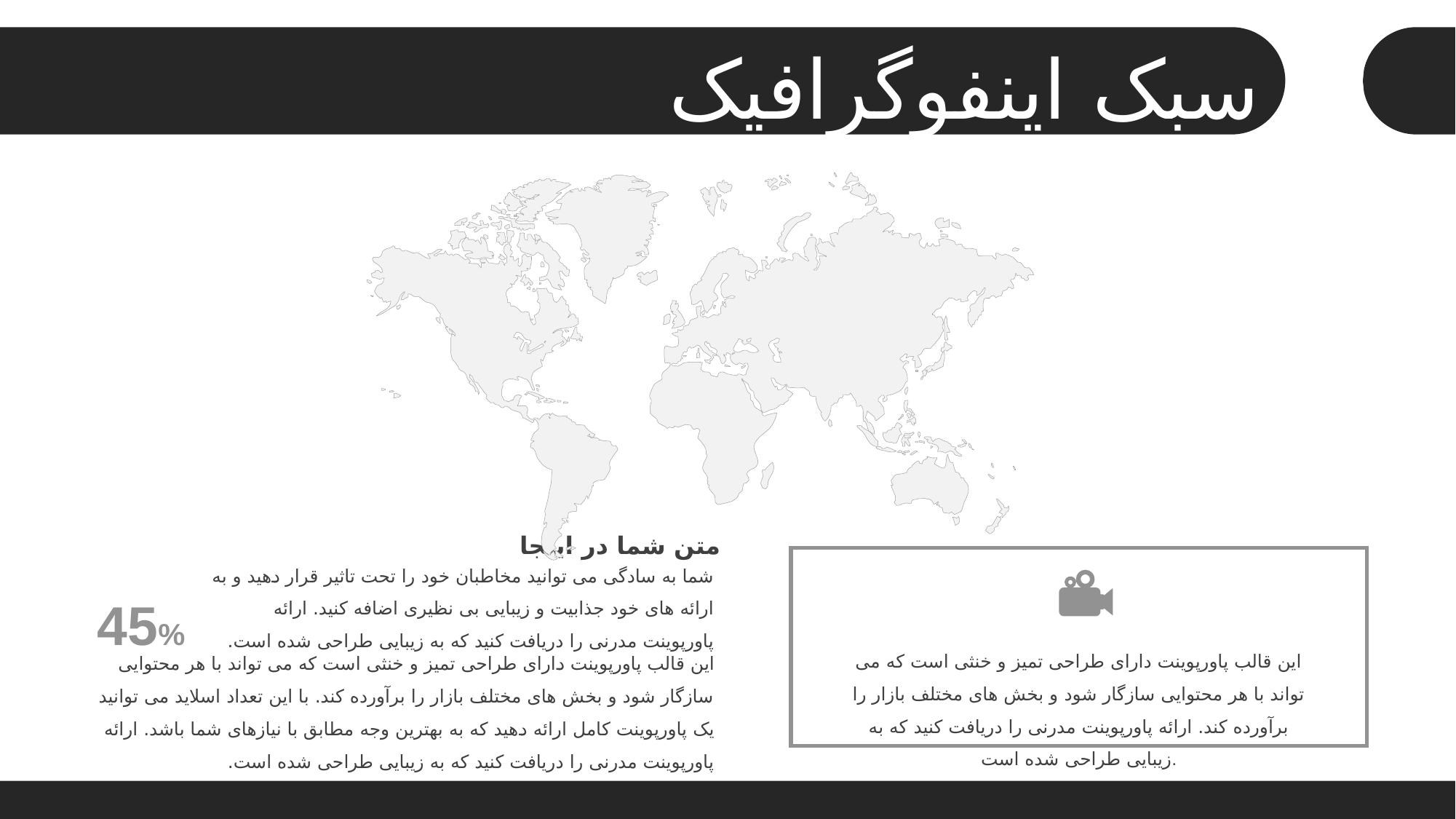

سبک اینفوگرافیک

متن شما در اینجا
شما به سادگی می توانید مخاطبان خود را تحت تاثیر قرار دهید و به ارائه های خود جذابیت و زیبایی بی نظیری اضافه کنید. ارائه پاورپوینت مدرنی را دریافت کنید که به زیبایی طراحی شده است.

45%

این قالب پاورپوینت دارای طراحی تمیز و خنثی است که می تواند با هر محتوایی سازگار شود و بخش های مختلف بازار را برآورده کند. ارائه پاورپوینت مدرنی را دریافت کنید که به زیبایی طراحی شده است.
این قالب پاورپوینت دارای طراحی تمیز و خنثی است که می تواند با هر محتوایی سازگار شود و بخش های مختلف بازار را برآورده کند. با این تعداد اسلاید می توانید یک پاورپوینت کامل ارائه دهید که به بهترین وجه مطابق با نیازهای شما باشد. ارائه پاورپوینت مدرنی را دریافت کنید که به زیبایی طراحی شده است.